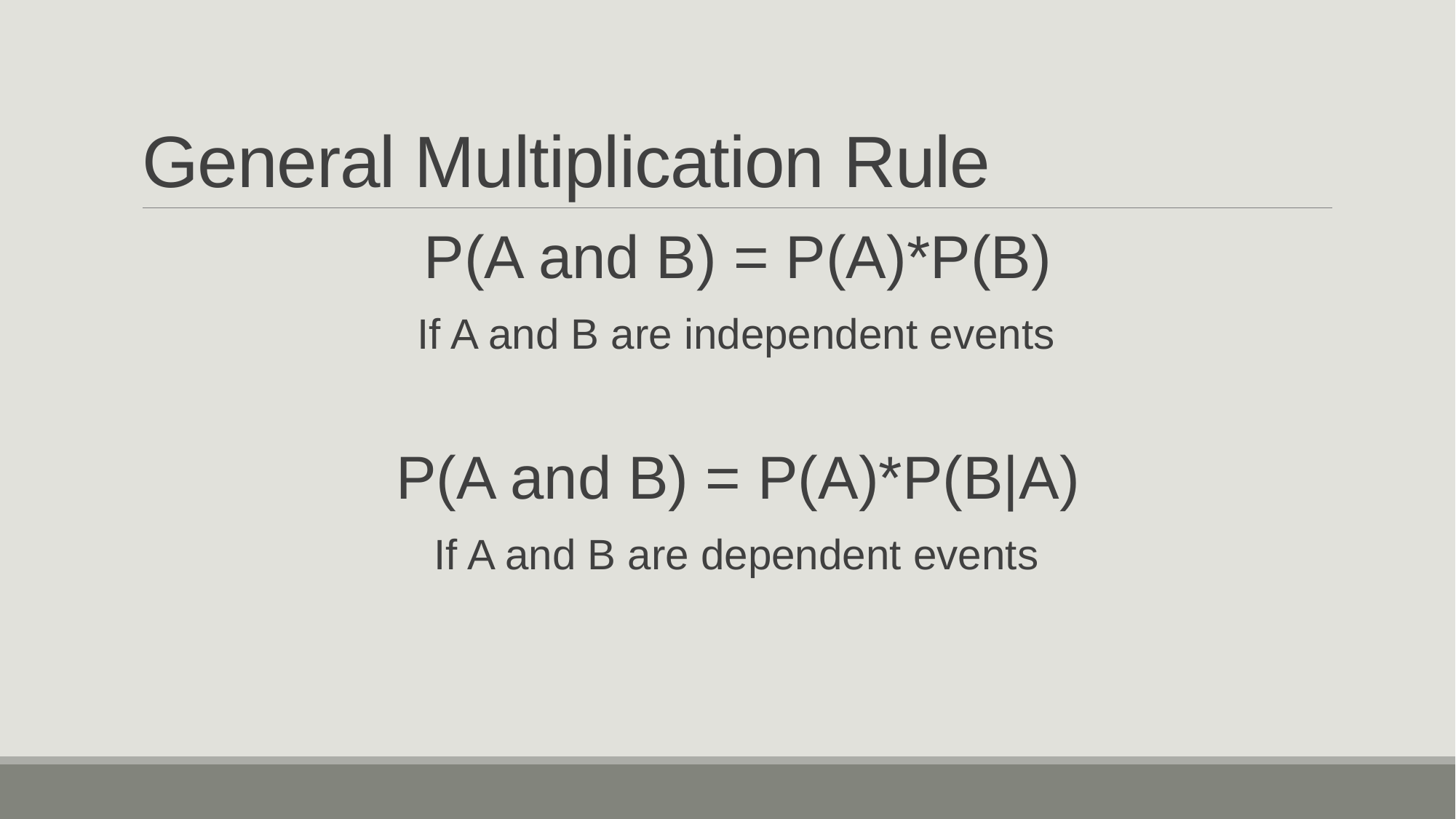

# General Multiplication Rule
P(A and B) = P(A)*P(B)
If A and B are independent events

P(A and B) = P(A)*P(B|A)
If A and B are dependent events